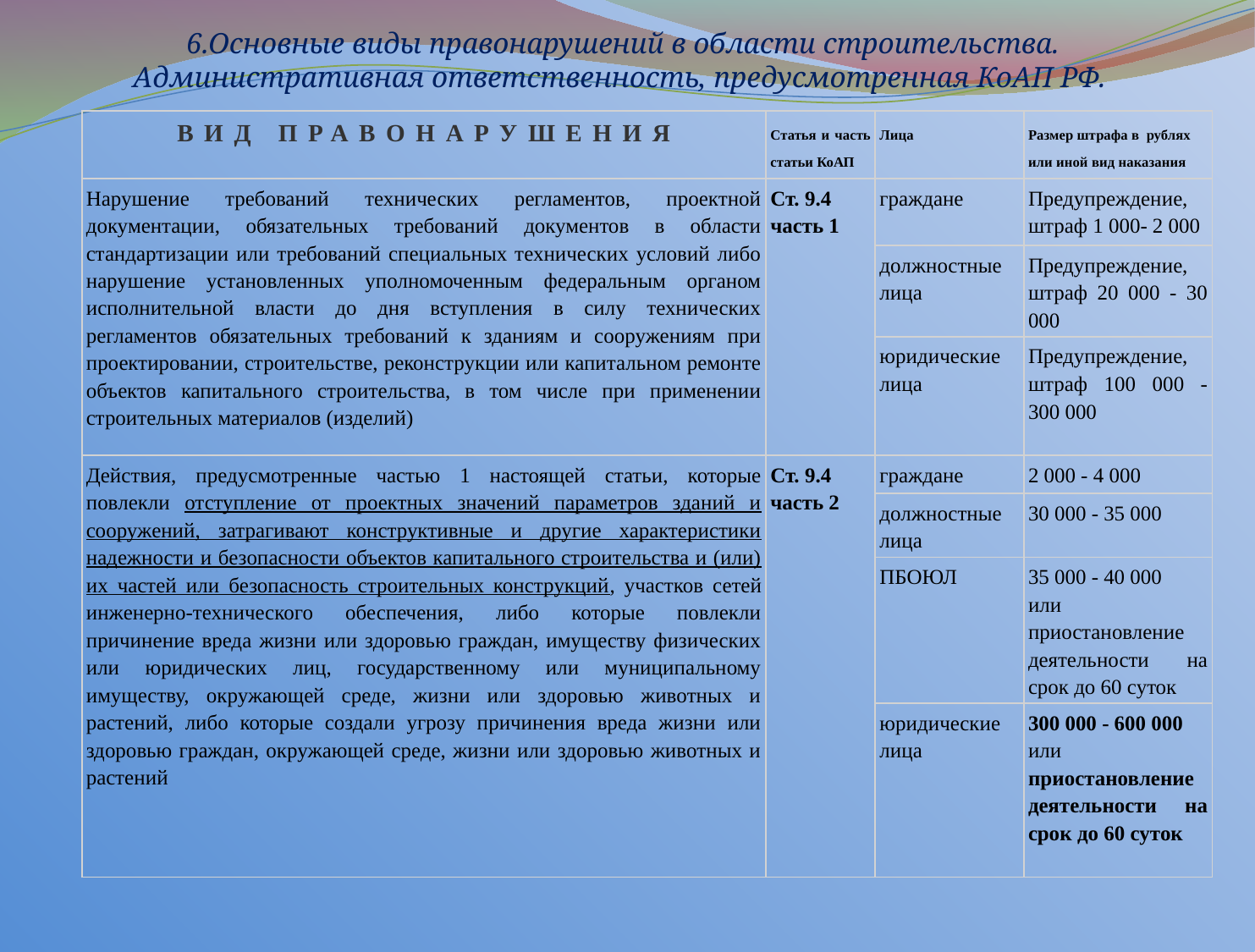

6.Основные виды правонарушений в области строительства.
Административная ответственность, предусмотренная КоАП РФ.
| ВИД ПРАВОНАРУШЕНИЯ | Статья и часть статьи КоАП | Лица | Размер штрафа в  рублях или иной вид наказания |
| --- | --- | --- | --- |
| Нарушение требований технических регламентов, проектной документации, обязательных требований документов в области стандартизации или требований специальных технических условий либо нарушение установленных уполномоченным федеральным органом исполнительной власти до дня вступления в силу технических регламентов обязательных требований к зданиям и сооружениям при проектировании, строительстве, реконструкции или капитальном ремонте объектов капитального строительства, в том числе при применении строительных материалов (изделий) | Ст. 9.4 часть 1 | граждане | Предупреждение, штраф 1 000- 2 000 |
|  |  | должностные лица | Предупреждение, штраф 20 000 - 30 000 |
|  |  | юридические лица | Предупреждение, штраф 100 000 - 300 000 |
| Действия, предусмотренные частью 1 настоящей статьи, которые повлекли отступление от проектных значений параметров зданий и сооружений, затрагивают конструктивные и другие характеристики надежности и безопасности объектов капитального строительства и (или) их частей или безопасность строительных конструкций, участков сетей инженерно-технического обеспечения, либо которые повлекли причинение вреда жизни или здоровью граждан, имуществу физических или юридических лиц, государственному или муниципальному имуществу, окружающей среде, жизни или здоровью животных и растений, либо которые создали угрозу причинения вреда жизни или здоровью граждан, окружающей среде, жизни или здоровью животных и растений | Ст. 9.4 часть 2 | граждане | 2 000 - 4 000 |
|  |  | должностные лица | 30 000 - 35 000 |
|  |  | ПБОЮЛ | 35 000 - 40 000 или приостановление деятельности на срок до 60 суток |
|  |  | юридические лица | 300 000 - 600 000 или приостановление деятельности на срок до 60 суток |